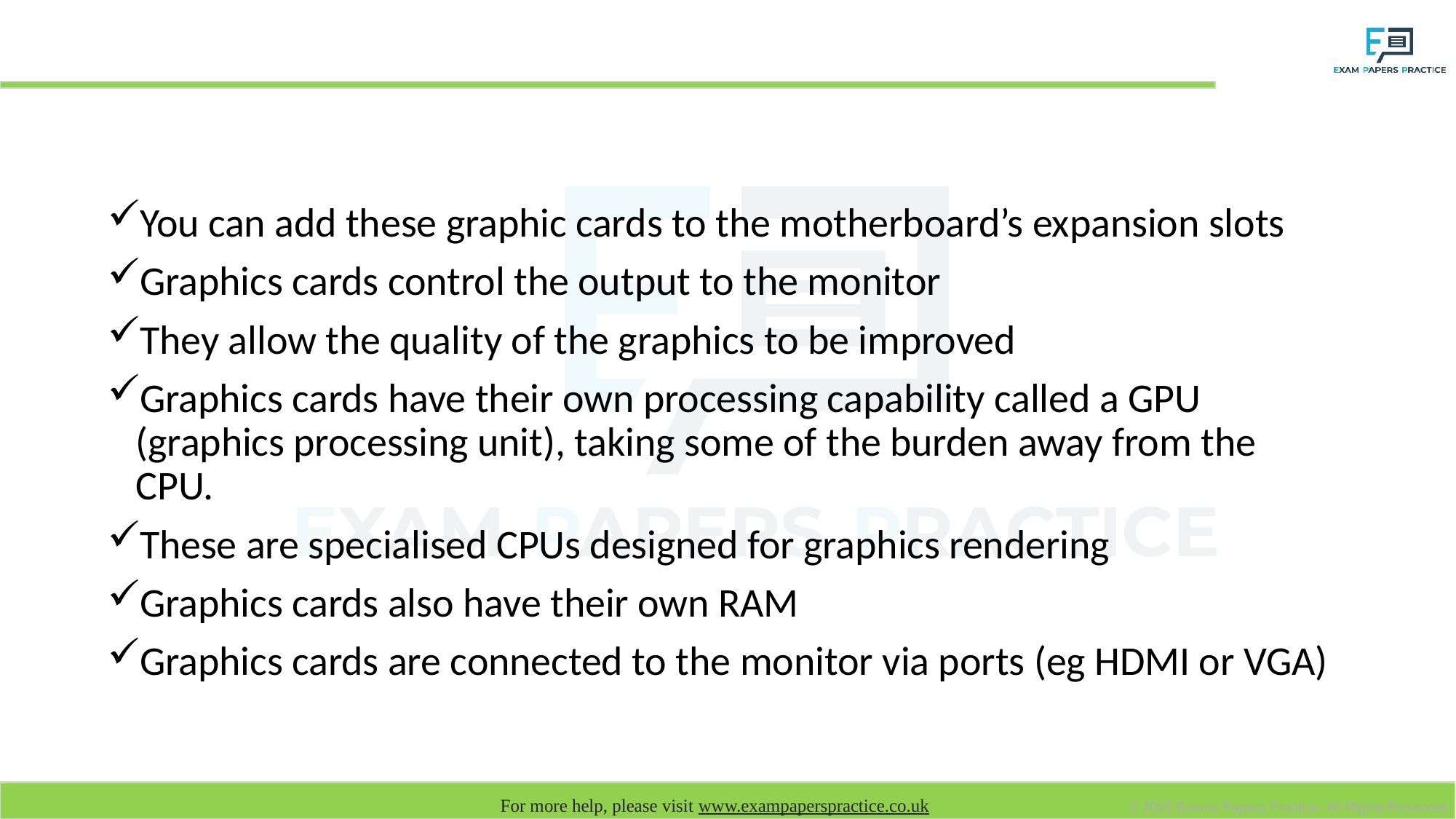

# Discrete Graphics Card
You can add these graphic cards to the motherboard’s expansion slots
Graphics cards control the output to the monitor
They allow the quality of the graphics to be improved
Graphics cards have their own processing capability called a GPU (graphics processing unit), taking some of the burden away from the CPU.
These are specialised CPUs designed for graphics rendering
Graphics cards also have their own RAM
Graphics cards are connected to the monitor via ports (eg HDMI or VGA)